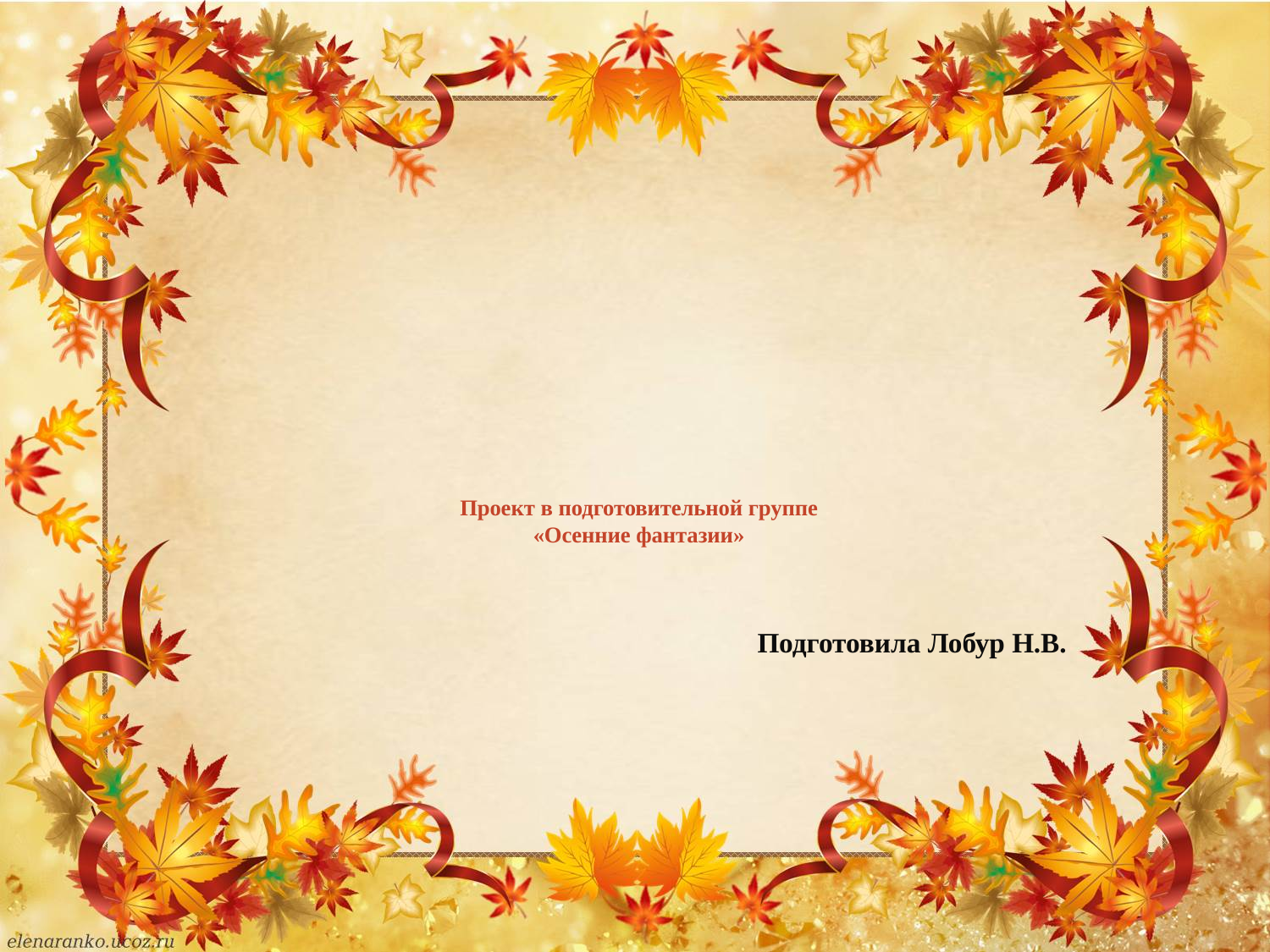

# Проект в подготовительной группе «Осенние фантазии»

Подготовила Лобур Н.В.